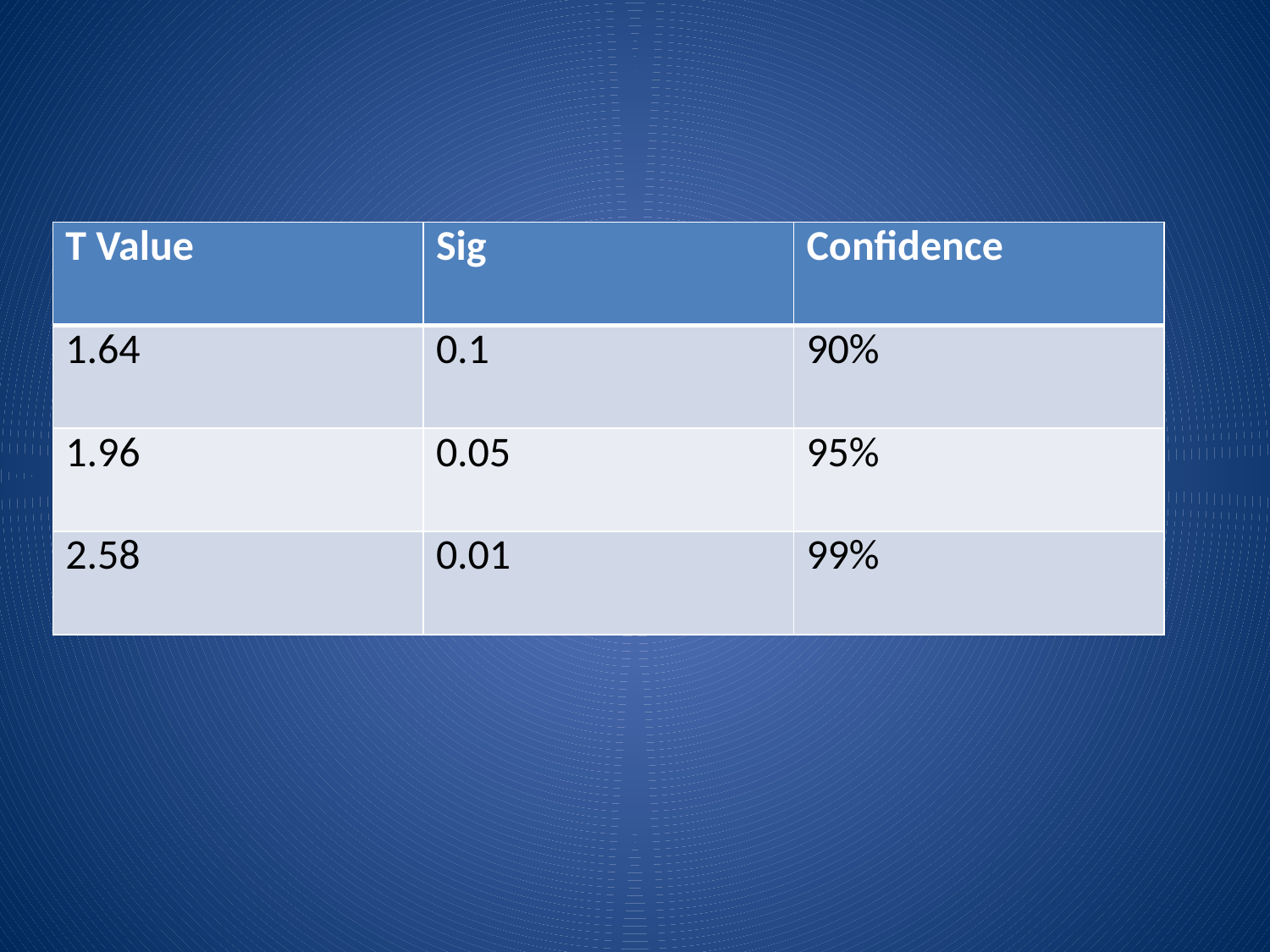

#
| T Value | Sig | Confidence |
| --- | --- | --- |
| 1.64 | 0.1 | 90% |
| 1.96 | 0.05 | 95% |
| 2.58 | 0.01 | 99% |